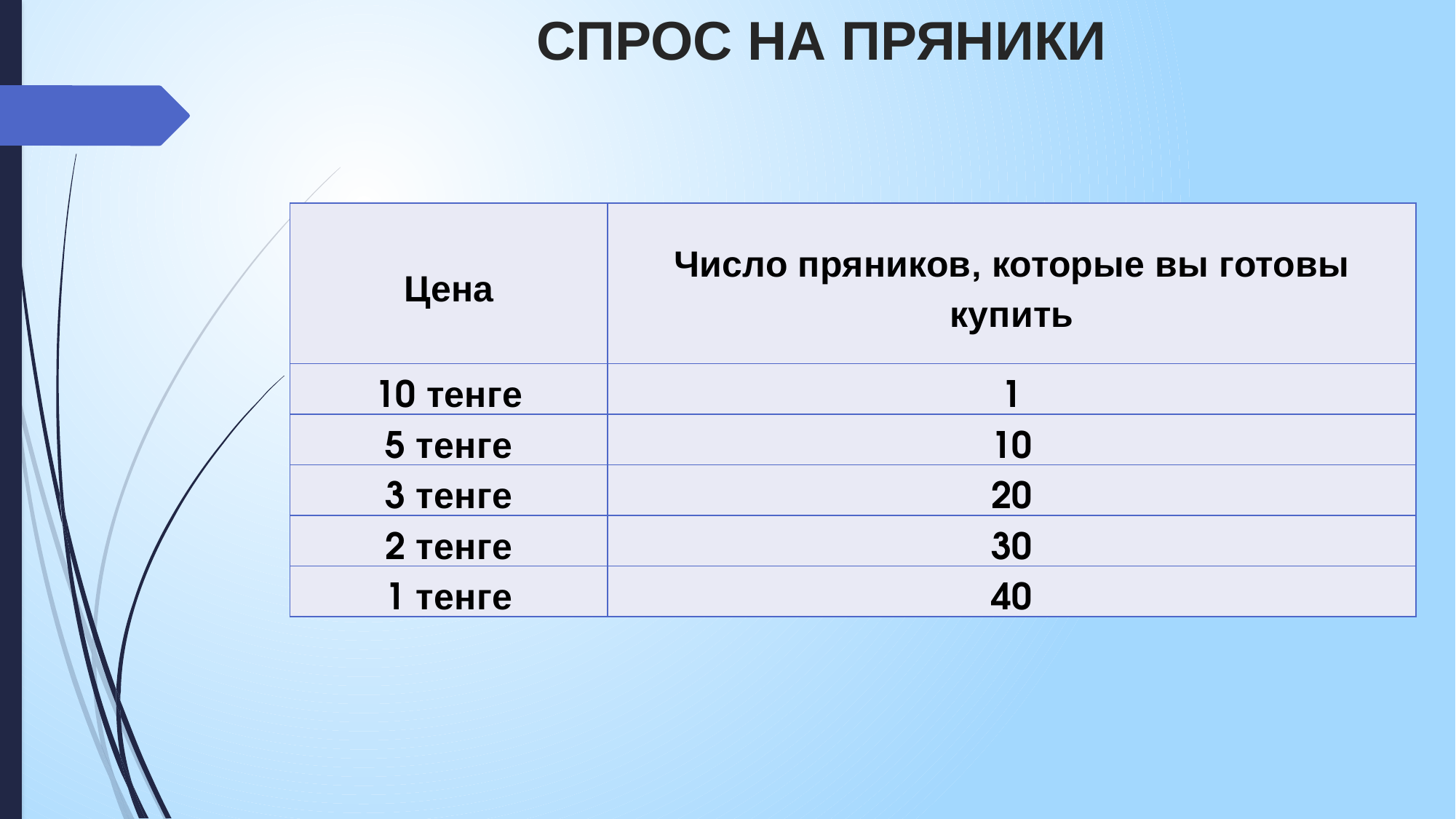

# СПРОС НА ПРЯНИКИ
| Цена | Число пряников, которые вы готовы купить |
| --- | --- |
| 10 тенге | 1 |
| 5 тенге | 10 |
| 3 тенге | 20 |
| 2 тенге | 30 |
| 1 тенге | 40 |